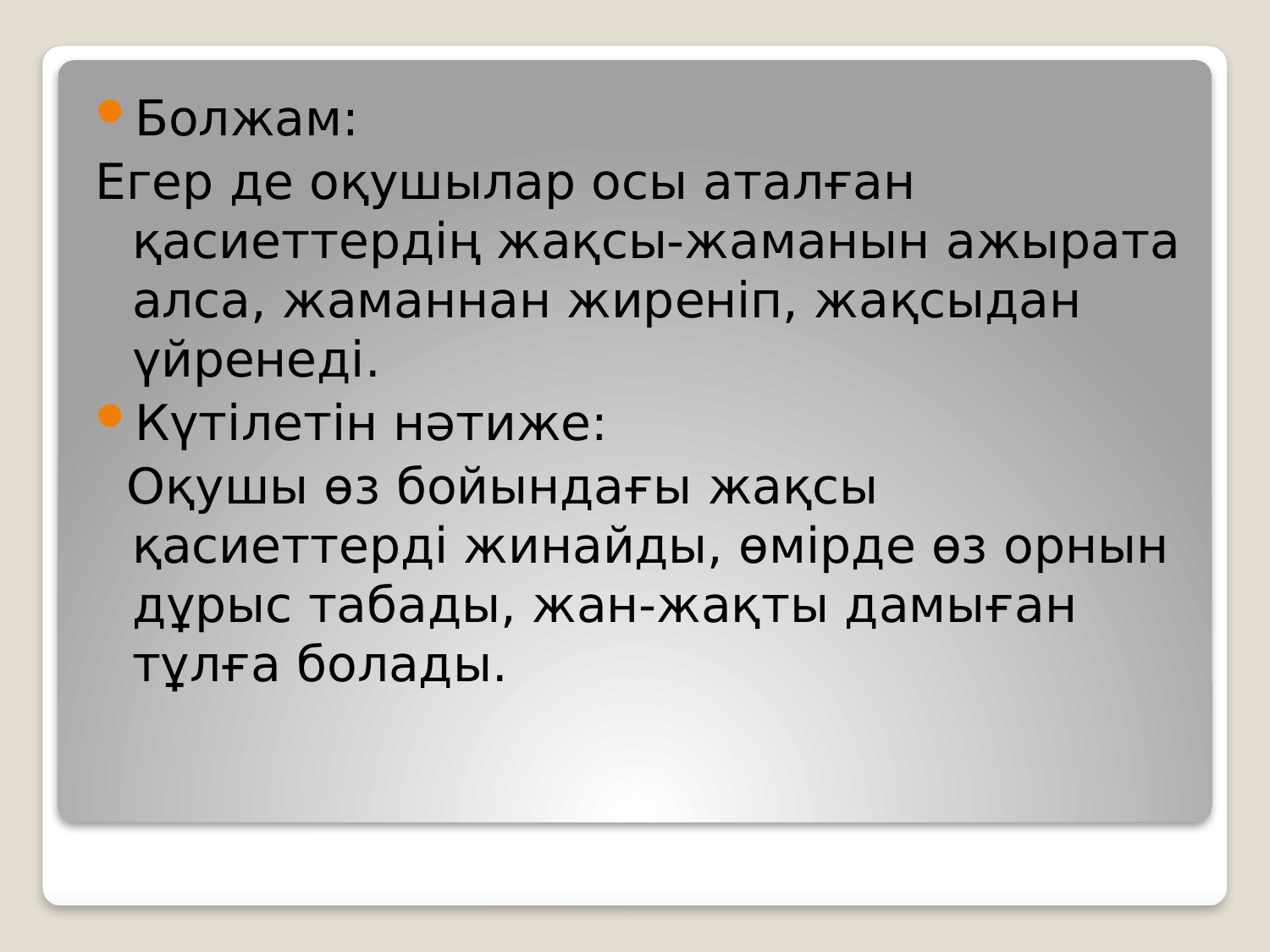

Болжам:
Егер де оқушылар осы аталған қасиеттердің жақсы-жаманын ажырата алса, жаманнан жиреніп, жақсыдан үйренеді.
Күтілетін нәтиже:
  Оқушы өз бойындағы жақсы қасиеттерді жинайды, өмірде өз орнын дұрыс табады, жан-жақты дамыған тұлға болады.

#